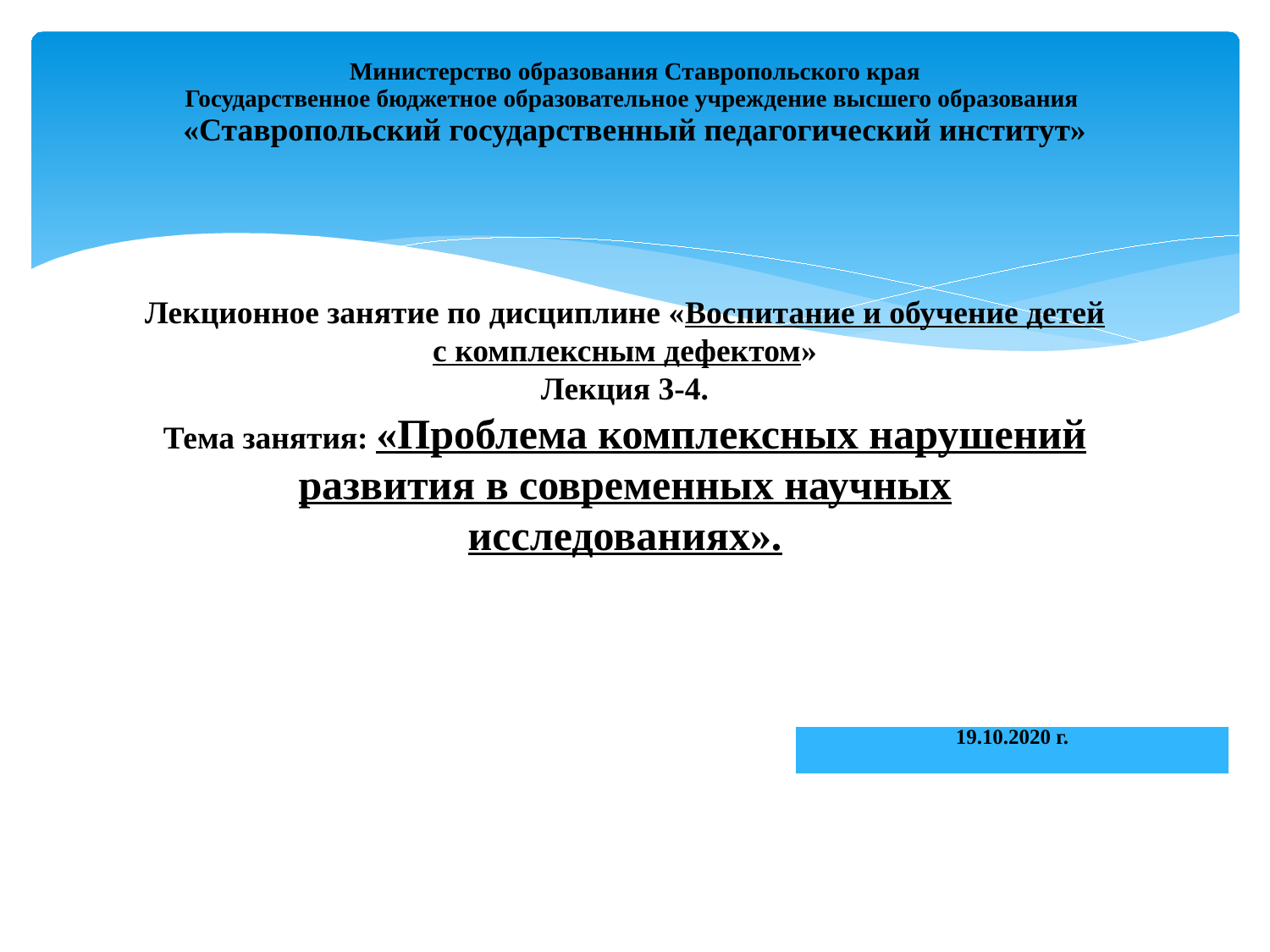

# Министерство образования Ставропольского края Государственное бюджетное образовательное учреждение высшего образования «Ставропольский государственный педагогический институт»
Лекционное занятие по дисциплине «Воспитание и обучение детей с комплексным дефектом»
Лекция 3-4.
Тема занятия: «Проблема комплексных нарушений развития в современных научных исследованиях».
| 19.10.2020 г. |
| --- |